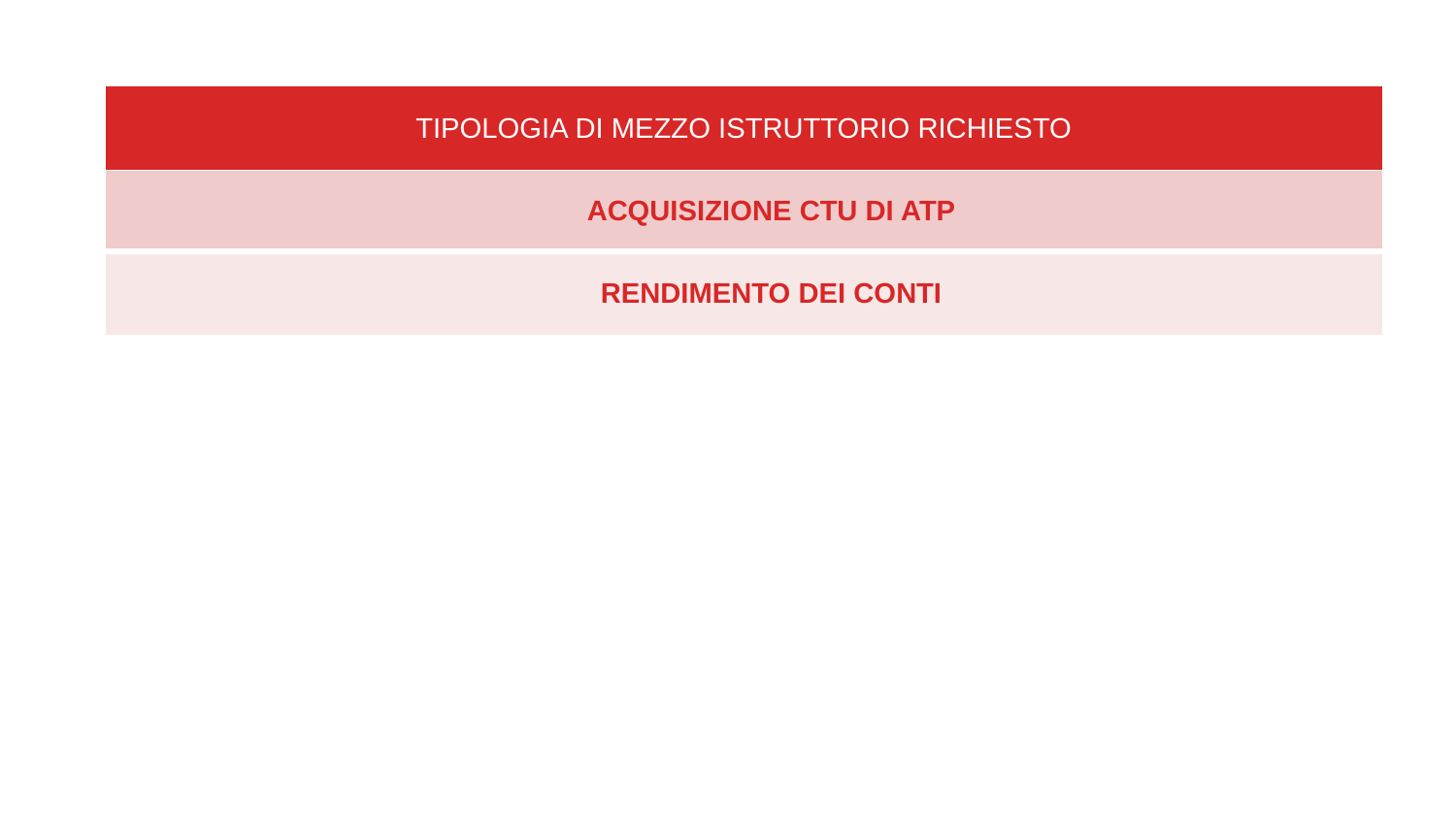

| TIPOLOGIA DI MEZZO ISTRUTTORIO RICHIESTO |
| --- |
| ACQUISIZIONE CTU DI ATP |
| RENDIMENTO DEI CONTI |